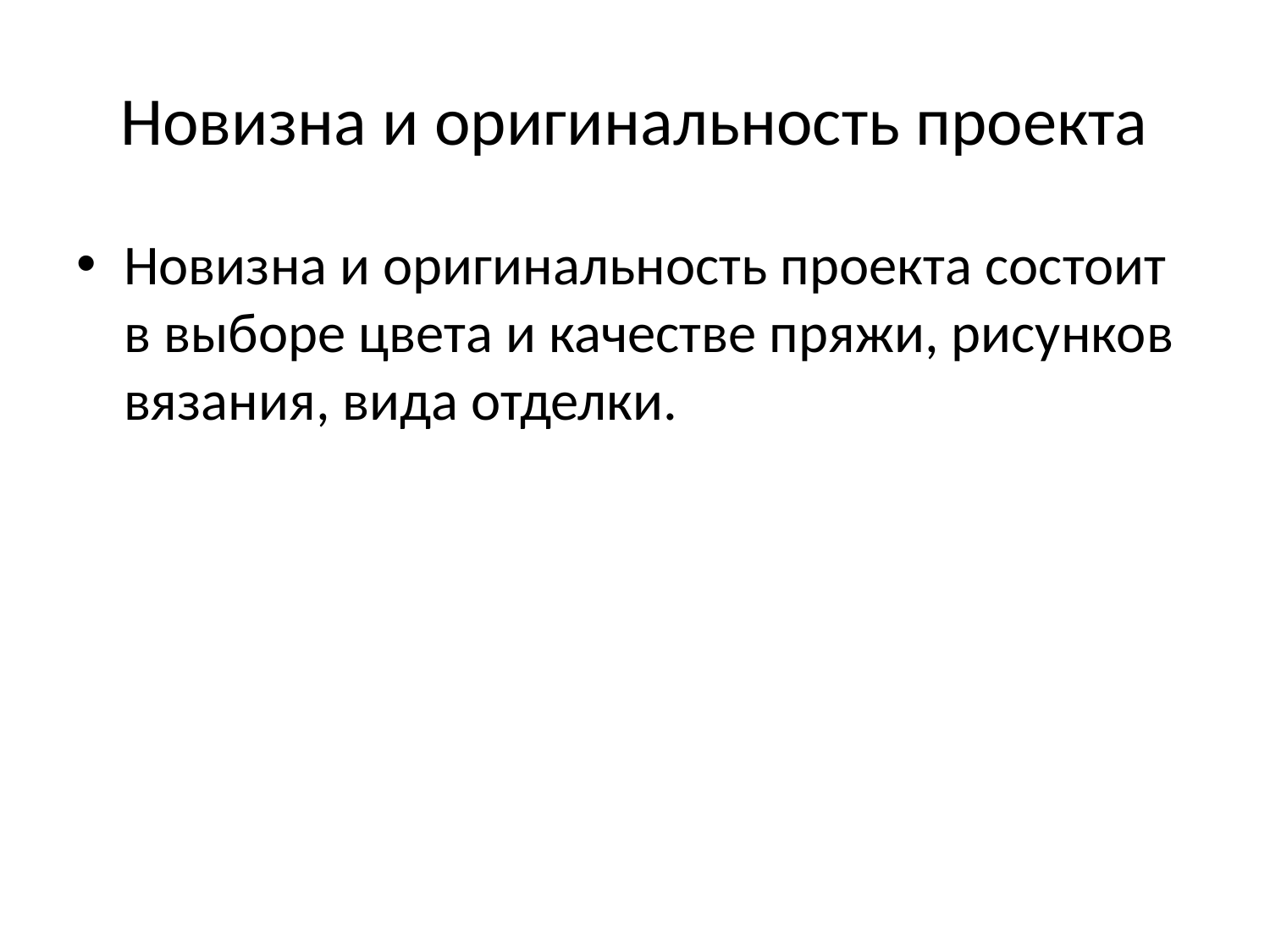

# Новизна и оригинальность проекта
Новизна и оригинальность проекта состоит в выборе цвета и качестве пряжи, рисунков вязания, вида отделки.